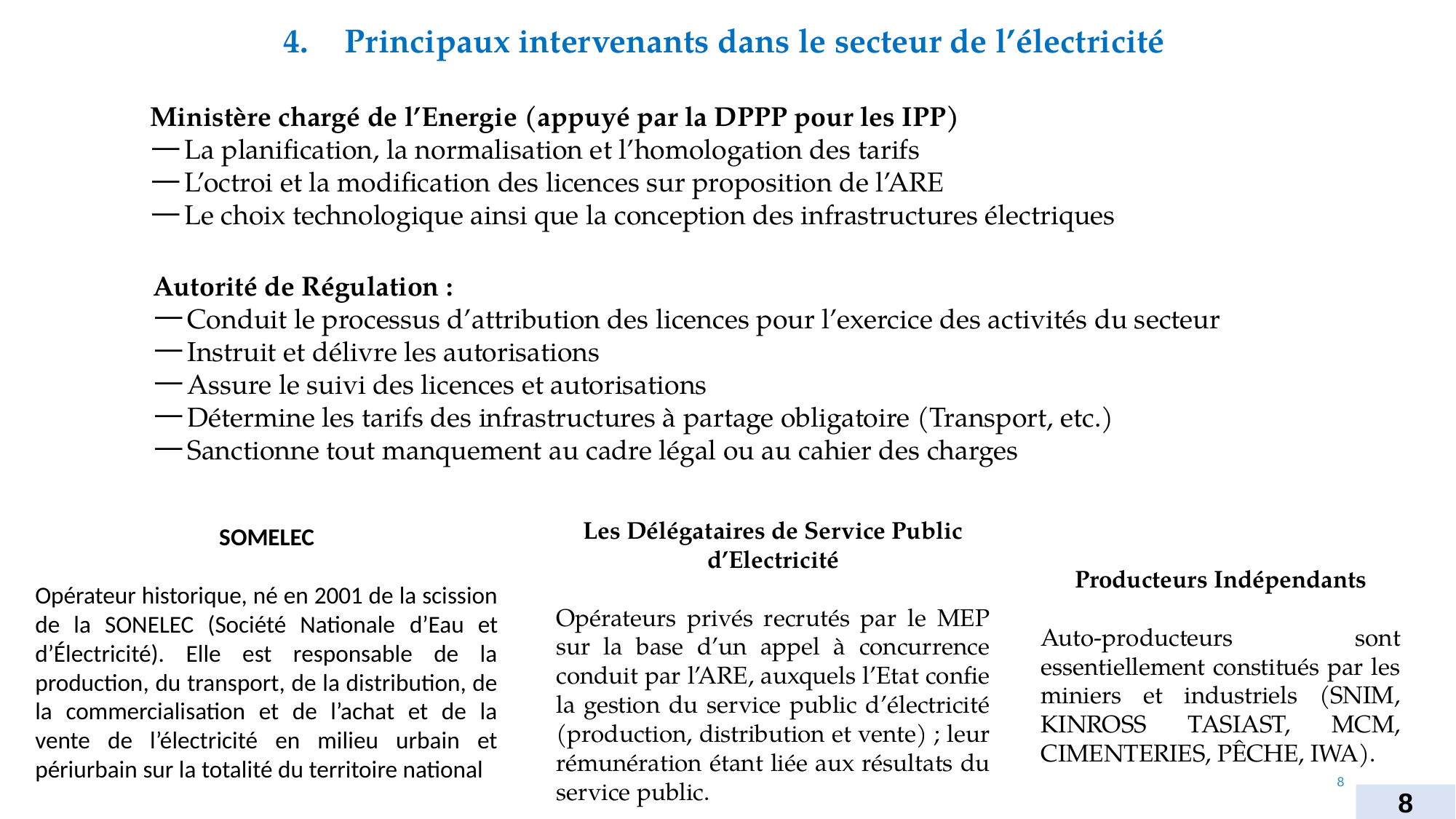

Principaux intervenants dans le secteur de l’électricité
Ministère chargé de l’Energie (appuyé par la DPPP pour les IPP)
La planification, la normalisation et l’homologation des tarifs
L’octroi et la modification des licences sur proposition de l’ARE
Le choix technologique ainsi que la conception des infrastructures électriques

Autorité de Régulation :
Conduit le processus d’attribution des licences pour l’exercice des activités du secteur
Instruit et délivre les autorisations
Assure le suivi des licences et autorisations
Détermine les tarifs des infrastructures à partage obligatoire (Transport, etc.)
Sanctionne tout manquement au cadre légal ou au cahier des charges
Les Délégataires de Service Public d’Electricité

Opérateurs privés recrutés par le MEP sur la base d’un appel à concurrence conduit par l’ARE, auxquels l’Etat confie la gestion du service public d’électricité (production, distribution et vente) ; leur rémunération étant liée aux résultats du service public.
SOMELEC

Opérateur historique, né en 2001 de la scission de la SONELEC (Société Nationale d’Eau et d’Électricité). Elle est responsable de la production, du transport, de la distribution, de la commercialisation et de l’achat et de la vente de l’électricité en milieu urbain et périurbain sur la totalité du territoire national
Producteurs Indépendants

Auto-producteurs sont essentiellement constitués par les miniers et industriels (SNIM, KINROSS TASIAST, MCM, CIMENTERIES, PÊCHE, IWA).
8
8